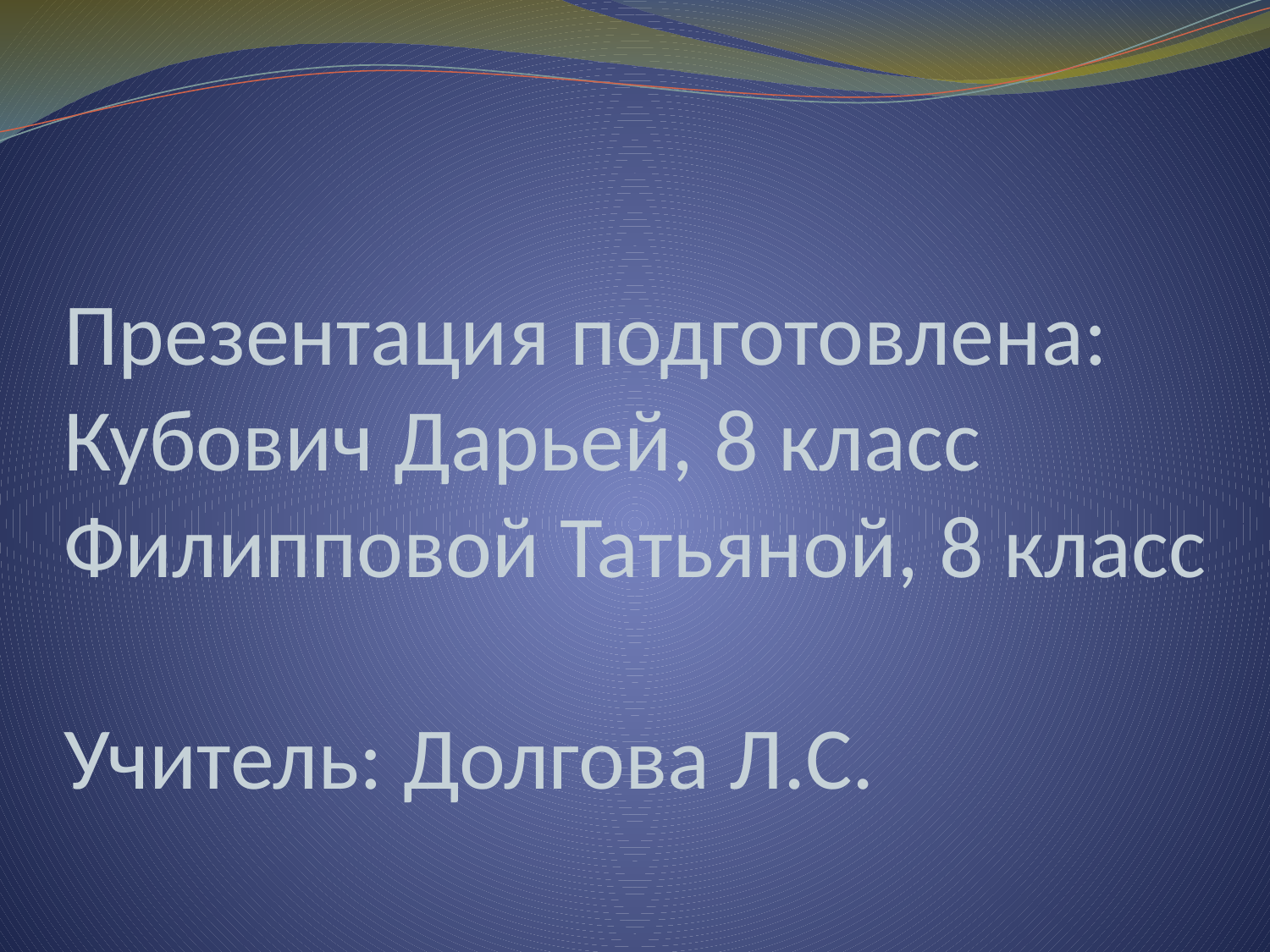

# Презентация подготовлена: Кубович Дарьей, 8 класс Филипповой Татьяной, 8 класс Учитель: Долгова Л.С.